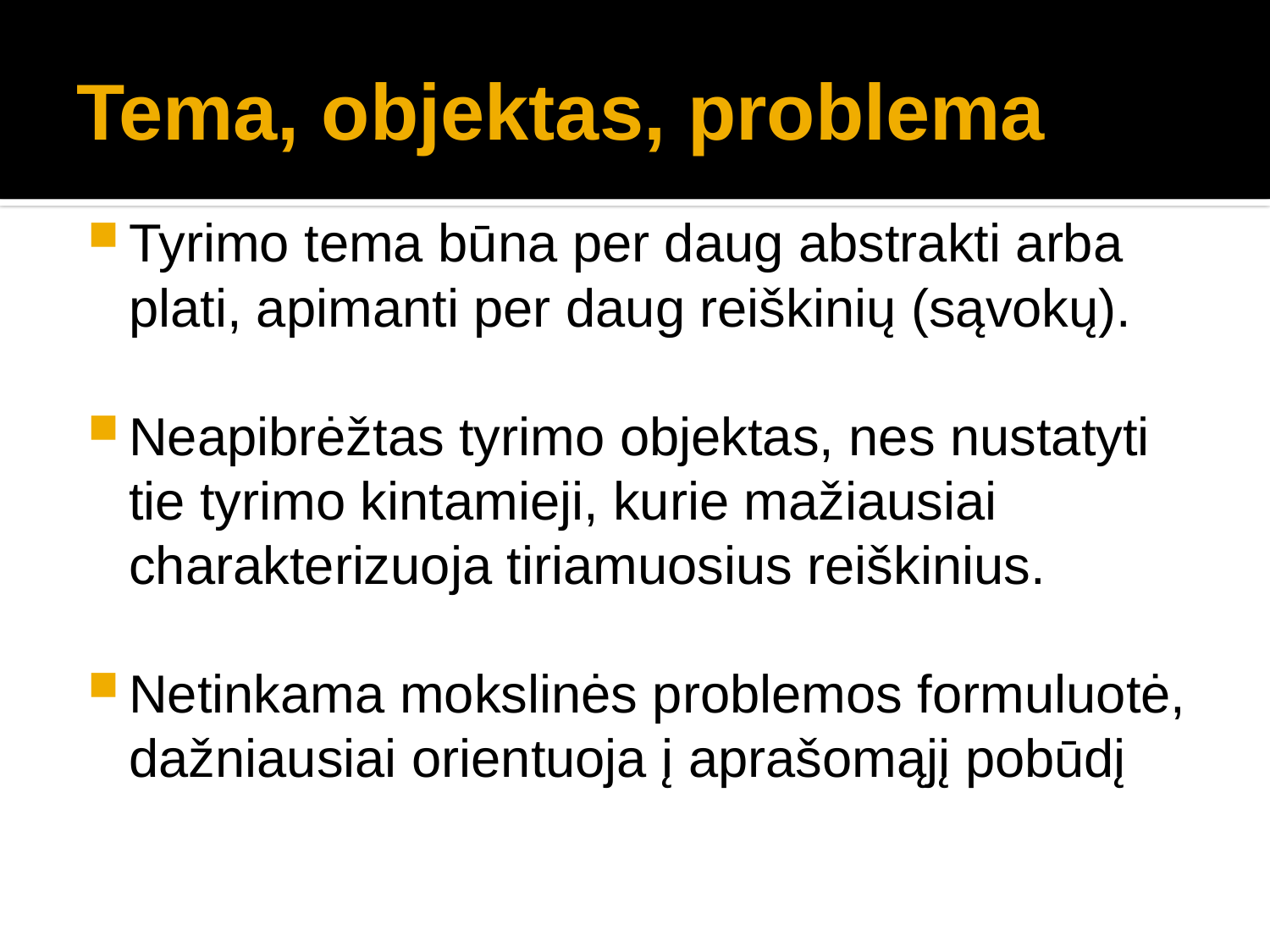

# Tema, objektas, problema
Tyrimo tema būna per daug abstrakti arba plati, apimanti per daug reiškinių (sąvokų).

Neapibrėžtas tyrimo objektas, nes nustatyti tie tyrimo kintamieji, kurie mažiausiai charakterizuoja tiriamuosius reiškinius.

Netinkama mokslinės problemos formuluotė, dažniausiai orientuoja į aprašomąjį pobūdį